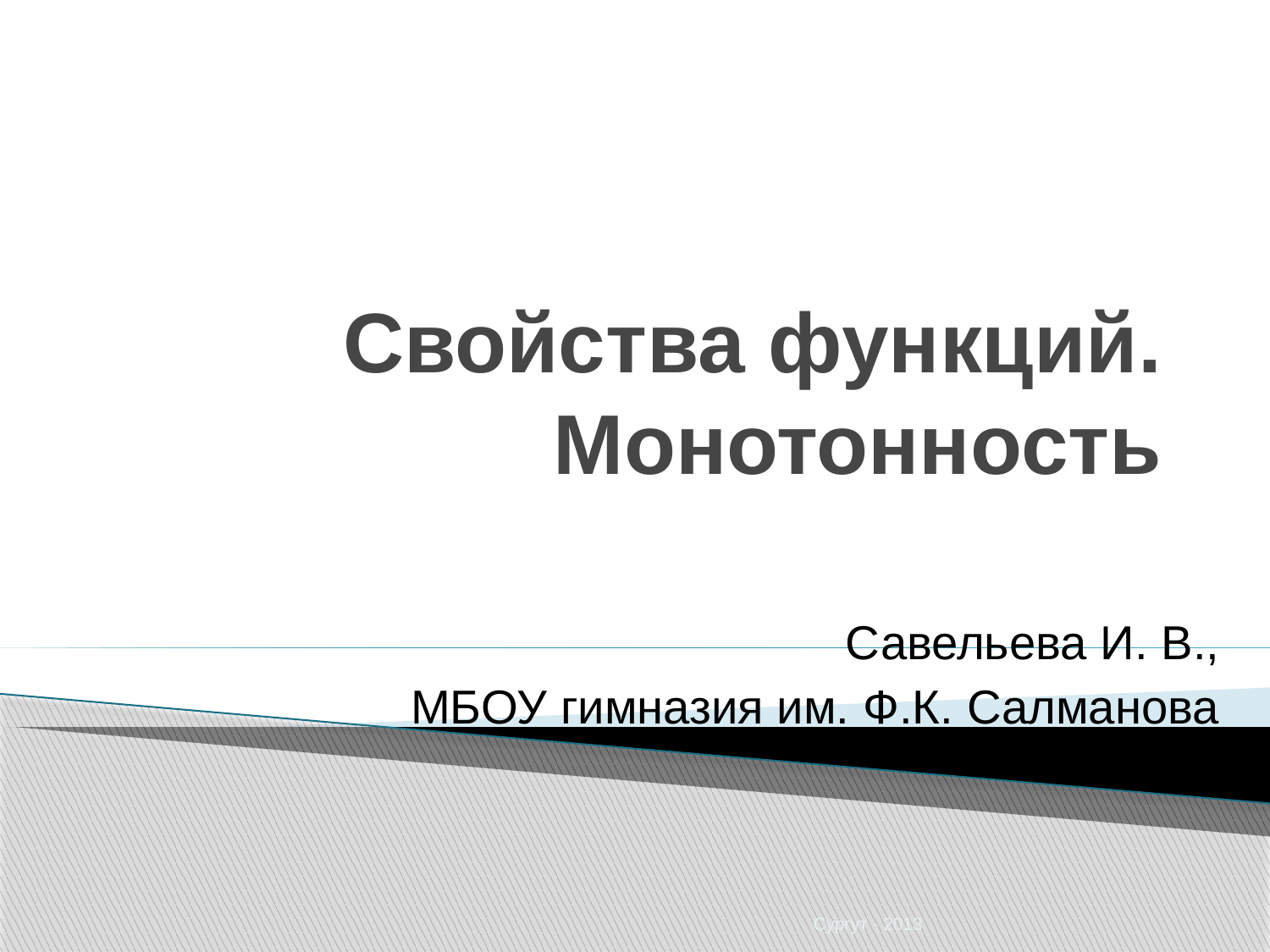

# Свойства функций. Монотонность
Савельева И. В.,
МБОУ гимназия им. Ф.К. Салманова
Сургут - 2013